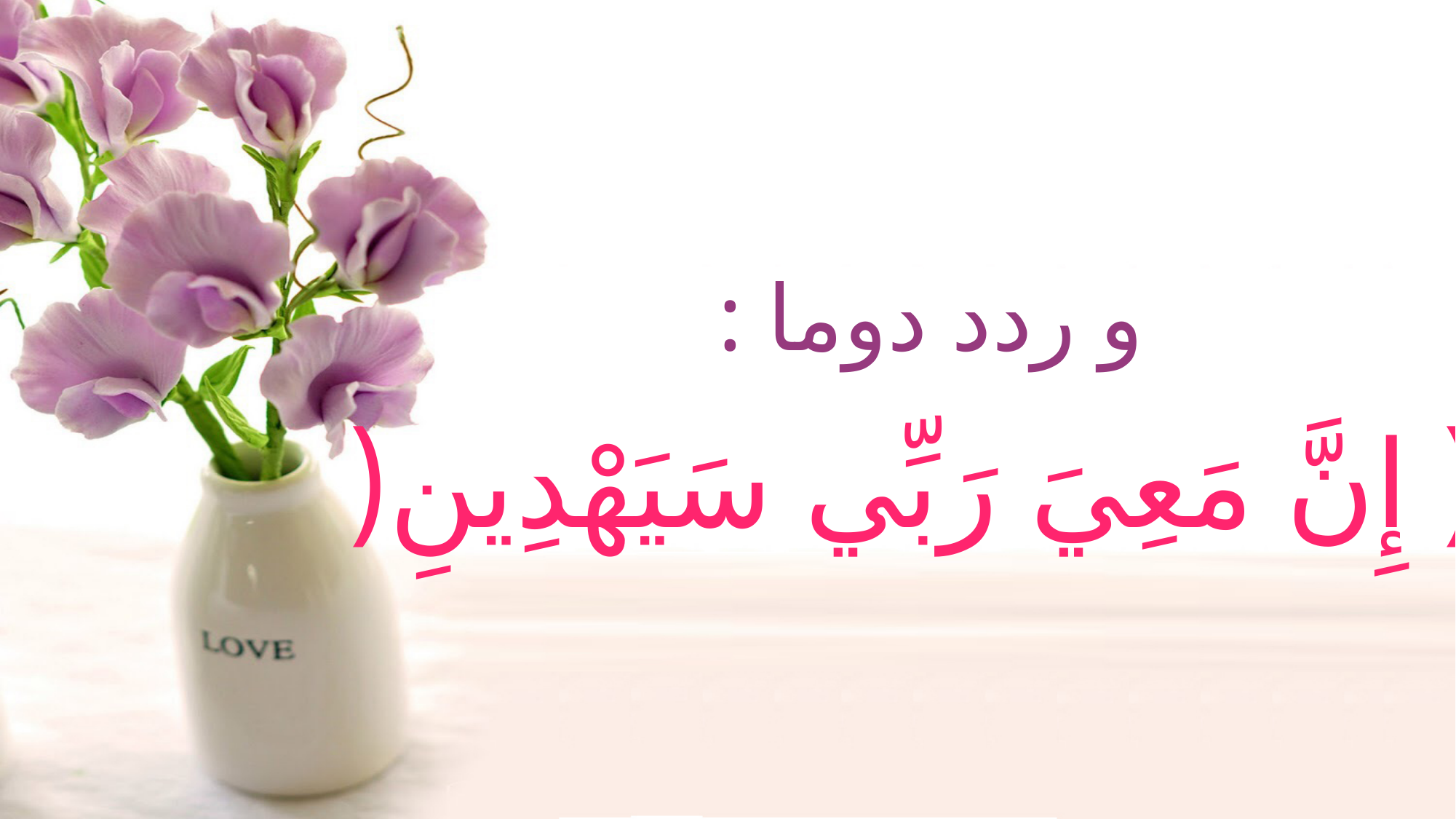

# و ردد دوما : ( إِنَّ مَعِيَ رَبِّي سَيَهْدِينِ(